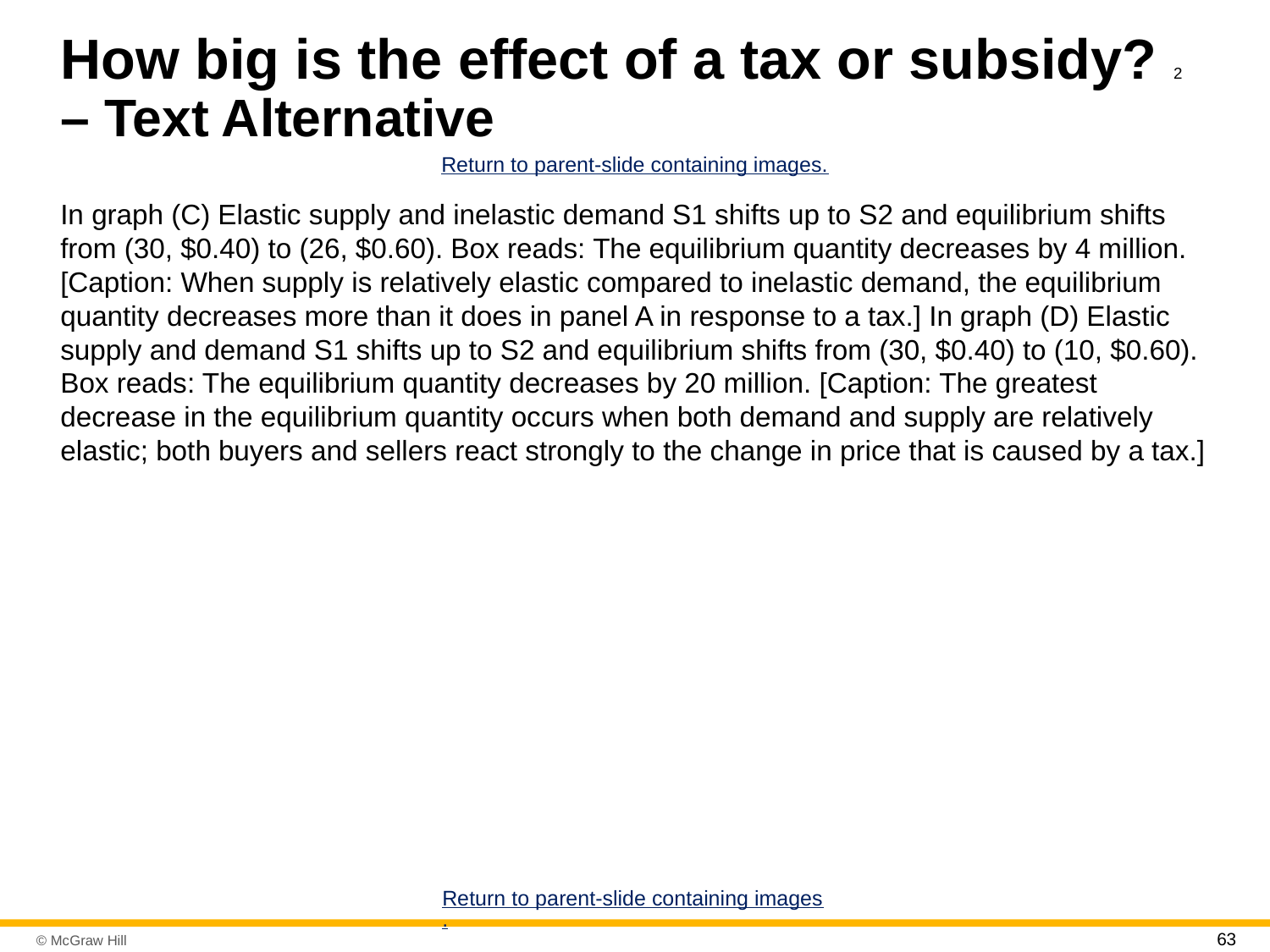

# How big is the effect of a tax or subsidy? 2 – Text Alternative
Return to parent-slide containing images.
In graph (C) Elastic supply and inelastic demand S1 shifts up to S2 and equilibrium shifts from (30, $0.40) to (26, $0.60). Box reads: The equilibrium quantity decreases by 4 million. [Caption: When supply is relatively elastic compared to inelastic demand, the equilibrium quantity decreases more than it does in panel A in response to a tax.] In graph (D) Elastic supply and demand S1 shifts up to S2 and equilibrium shifts from (30, $0.40) to (10, $0.60). Box reads: The equilibrium quantity decreases by 20 million. [Caption: The greatest decrease in the equilibrium quantity occurs when both demand and supply are relatively elastic; both buyers and sellers react strongly to the change in price that is caused by a tax.]
Return to parent-slide containing images.